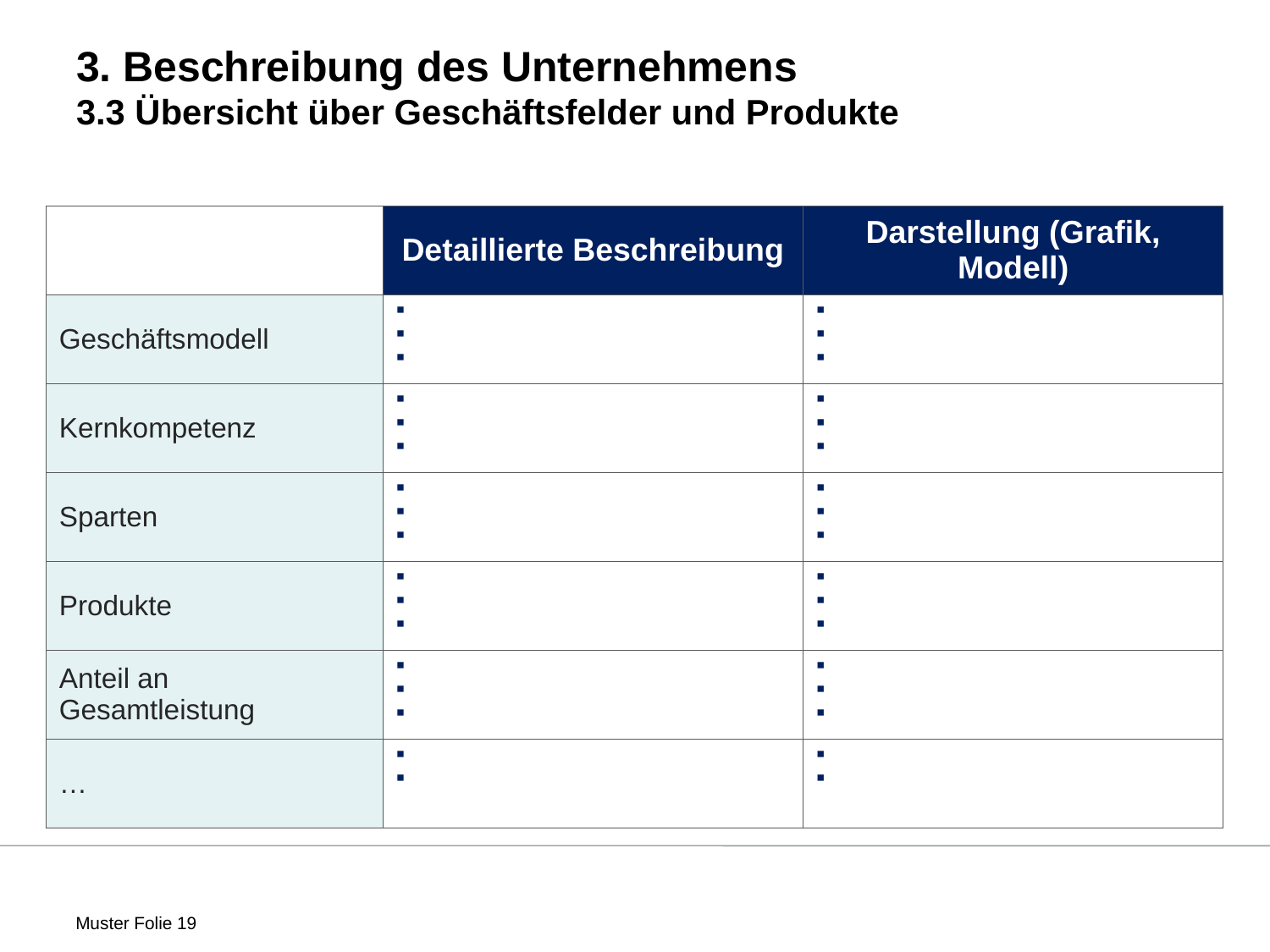

# 3. Beschreibung des Unternehmens 3.3 Übersicht über Geschäftsfelder und Produkte
|  | Detaillierte Beschreibung | Darstellung (Grafik, Modell) |
| --- | --- | --- |
| Geschäftsmodell |  |  |
| Kernkompetenz |  |  |
| Sparten |  |  |
| Produkte |  |  |
| Anteil an Gesamtleistung |  |  |
| … |  |  |
 Muster Folie 19